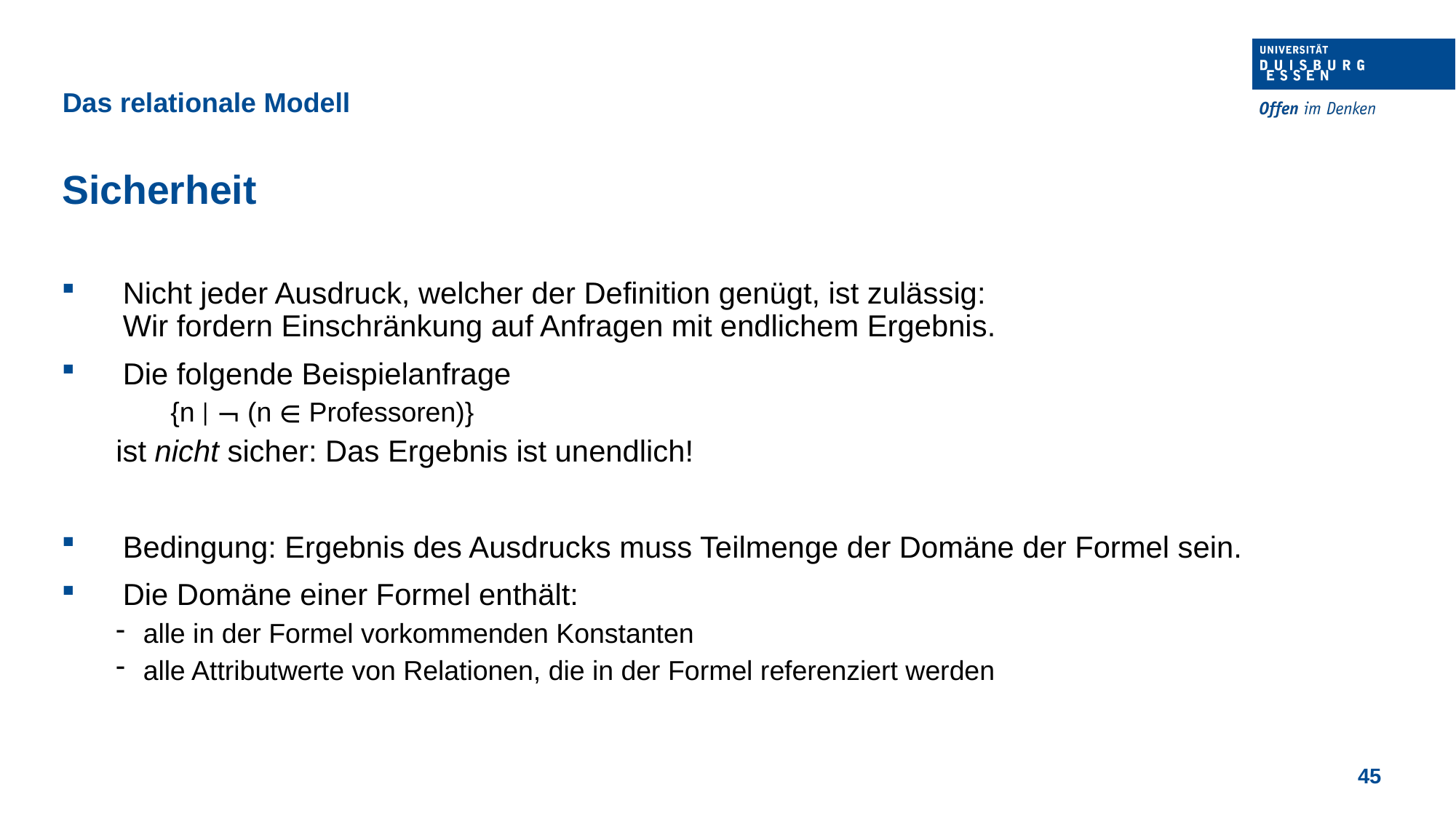

Das relationale Modell
Sicherheit
Nicht jeder Ausdruck, welcher der Definition genügt, ist zulässig:
Wir fordern Einschränkung auf Anfragen mit endlichem Ergebnis.
Die folgende Beispielanfrage
{n ∣ ¬ (n ∈ Professoren)}
ist nicht sicher: Das Ergebnis ist unendlich!

Bedingung: Ergebnis des Ausdrucks muss Teilmenge der Domäne der Formel sein.
Die Domäne einer Formel enthält:
alle in der Formel vorkommenden Konstanten
alle Attributwerte von Relationen, die in der Formel referenziert werden

45